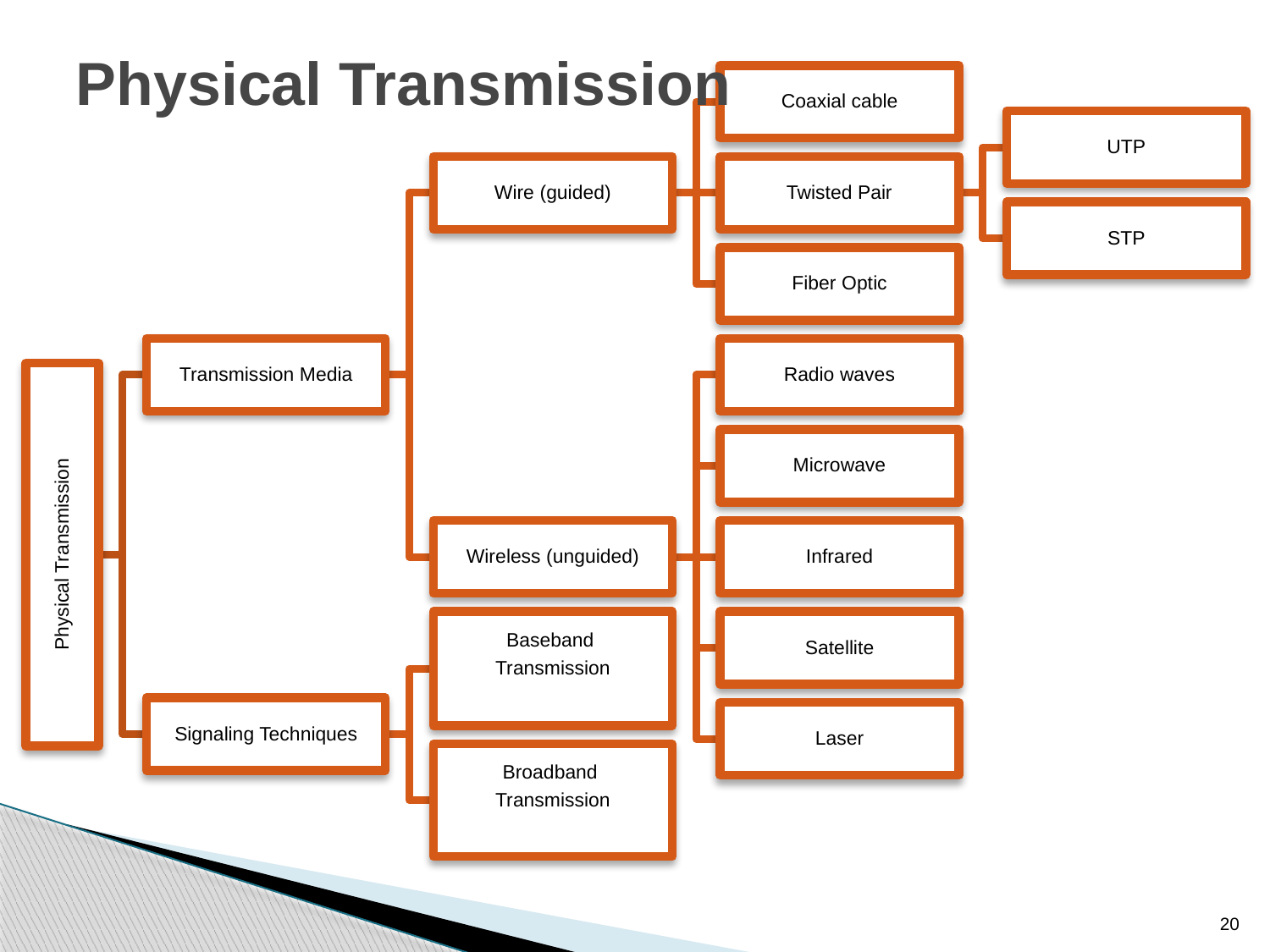

# Physical Transmission

Physical Transmission
Transmission Media
Wire (guided)
Coaxial cable
Twisted Pair
UTP
STP
Fiber Optic
Wireless (unguided)
Radio waves
Microwave
Infrared
Satellite
Laser
Signaling Techniques
Baseband
Transmission

Broadband
Transmission

20